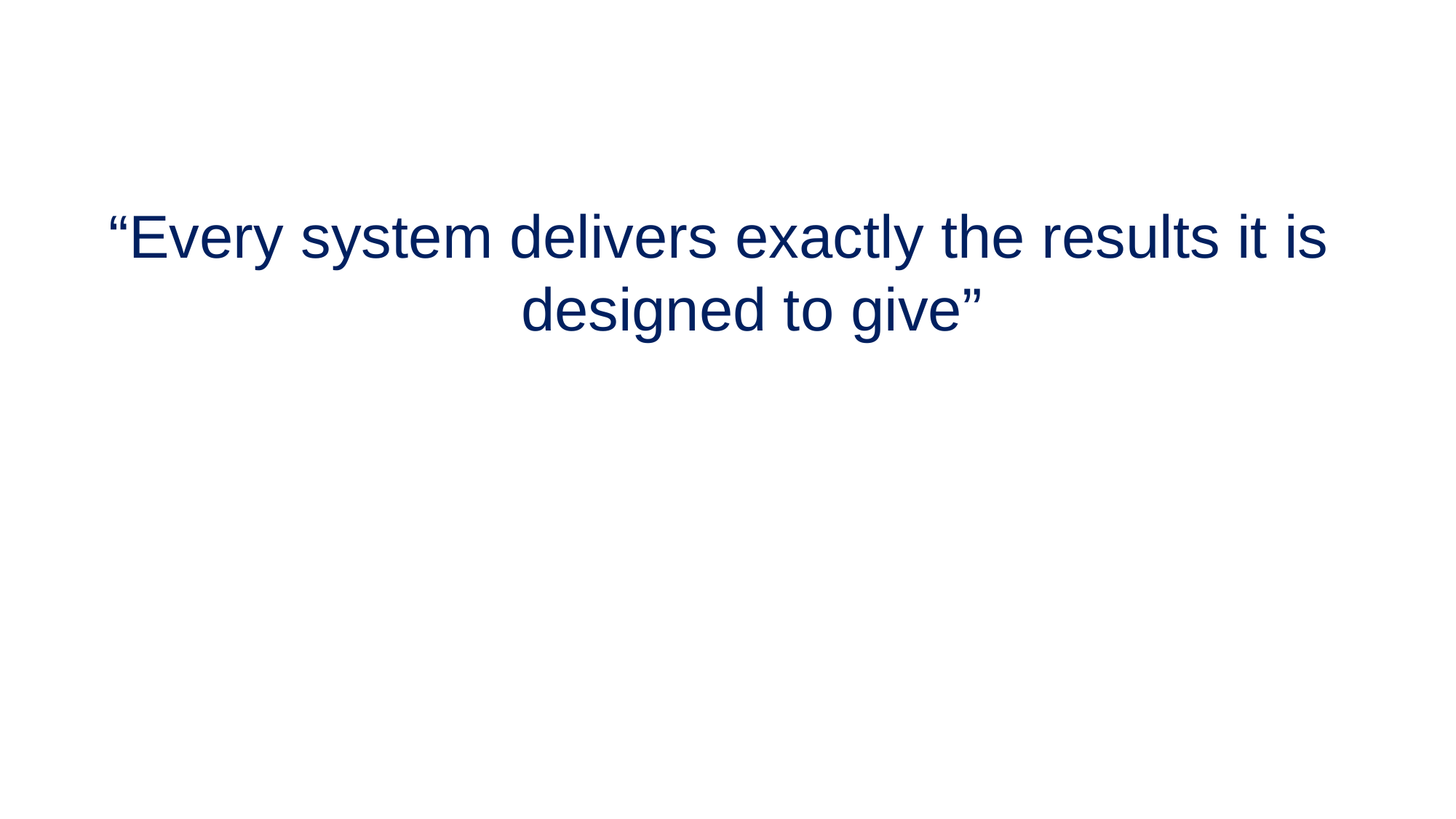

#
“Every system delivers exactly the results it is  designed to give”